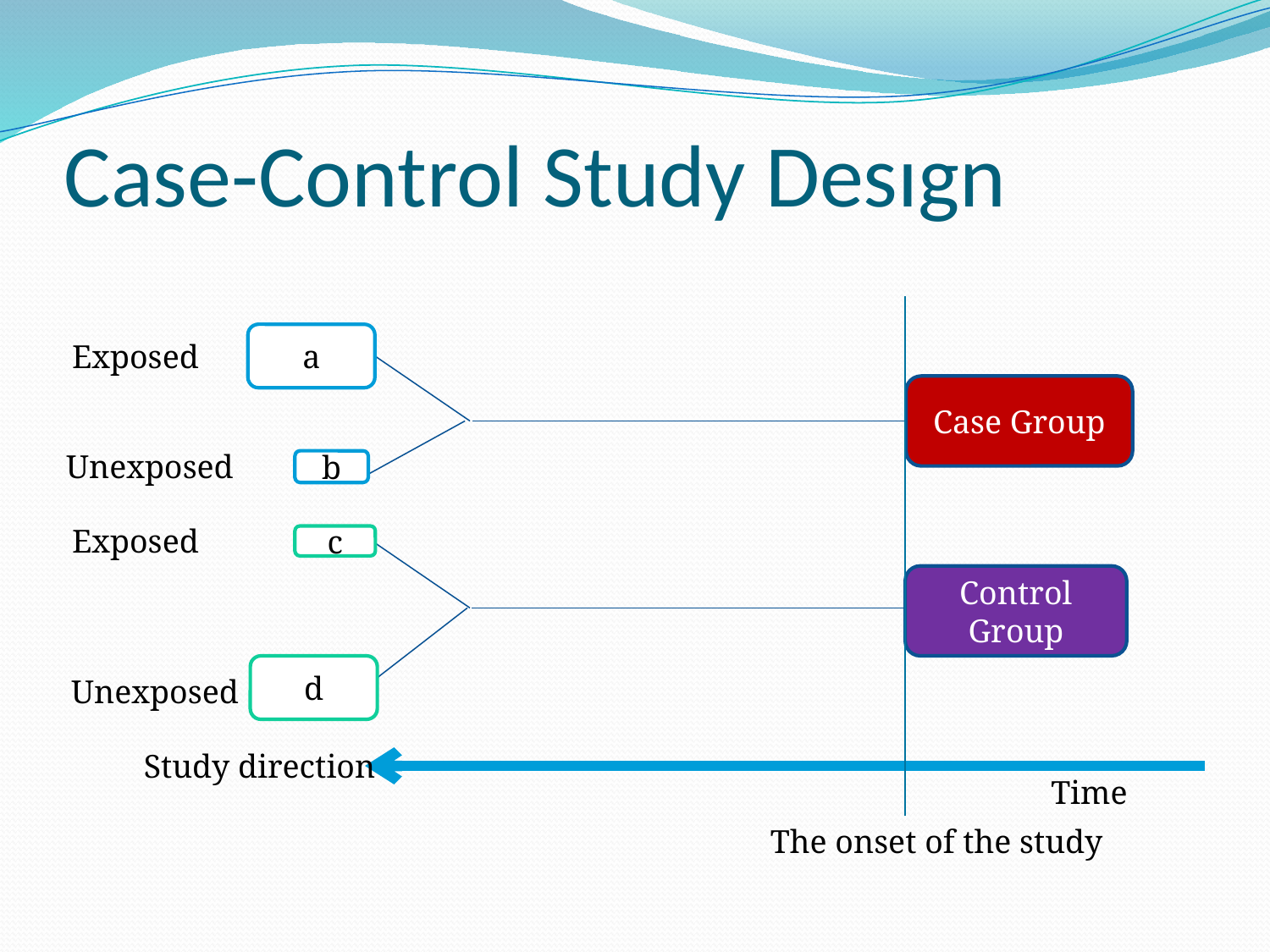

# Case-Control Study Desıgn

a
Exposed
Case Group
Unexposed
b
Exposed
c
Control Group
d
Unexposed
Study direction
Time
The onset of the study